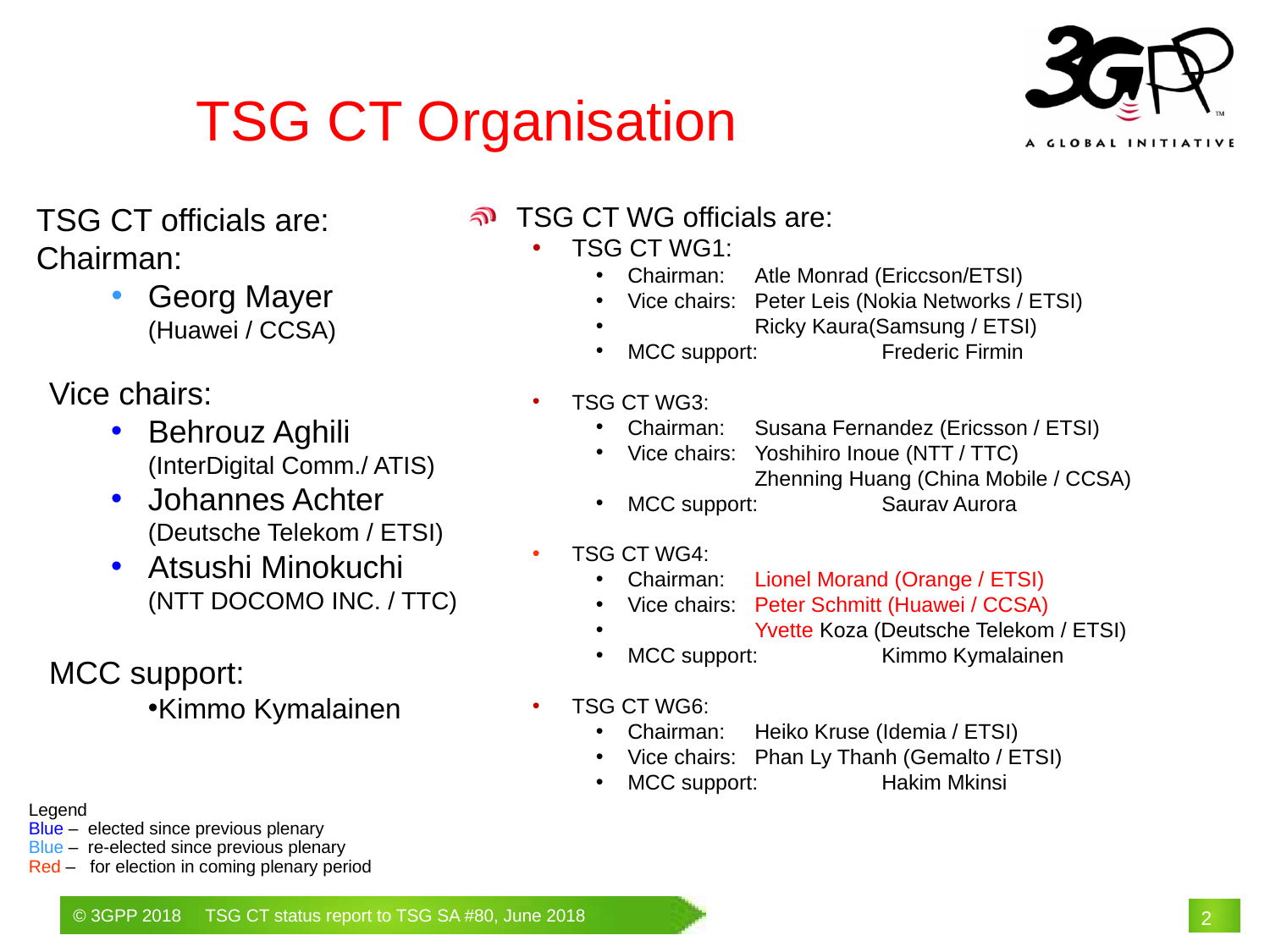

TSG CT Organisation
TSG CT WG officials are:
TSG CT WG1:
Chairman: 	Atle Monrad (Ericcson/ETSI)
Vice chairs:	Peter Leis (Nokia Networks / ETSI)
                 	Ricky Kaura(Samsung / ETSI)
MCC support: 	Frederic Firmin

TSG CT WG3:
Chairman: 	Susana Fernandez (Ericsson / ETSI)
Vice chairs: 	Yoshihiro Inoue (NTT / TTC)
	                   	Zhenning Huang (China Mobile / CCSA)
MCC support: 	Saurav Aurora

TSG CT WG4:
Chairman: 	Lionel Morand (Orange / ETSI)
Vice chairs: 	Peter Schmitt (Huawei / CCSA)
                    	Yvette Koza (Deutsche Telekom / ETSI)
MCC support: 	Kimmo Kymalainen

TSG CT WG6:
Chairman: 	Heiko Kruse (Idemia / ETSI)
Vice chairs: 	Phan Ly Thanh (Gemalto / ETSI)
MCC support: 	Hakim Mkinsi
TSG CT officials are:
Chairman:
Georg Mayer
(Huawei / CCSA)
Vice chairs:
Behrouz Aghili 
(InterDigital Comm./ ATIS)
Johannes Achter
(Deutsche Telekom / ETSI)
Atsushi Minokuchi
(NTT DOCOMO INC. / TTC)

MCC support:
Kimmo Kymalainen
Legend
Blue –  elected since previous plenary
Blue –  re-elected since previous plenary
Red –   for election in coming plenary period
# 2